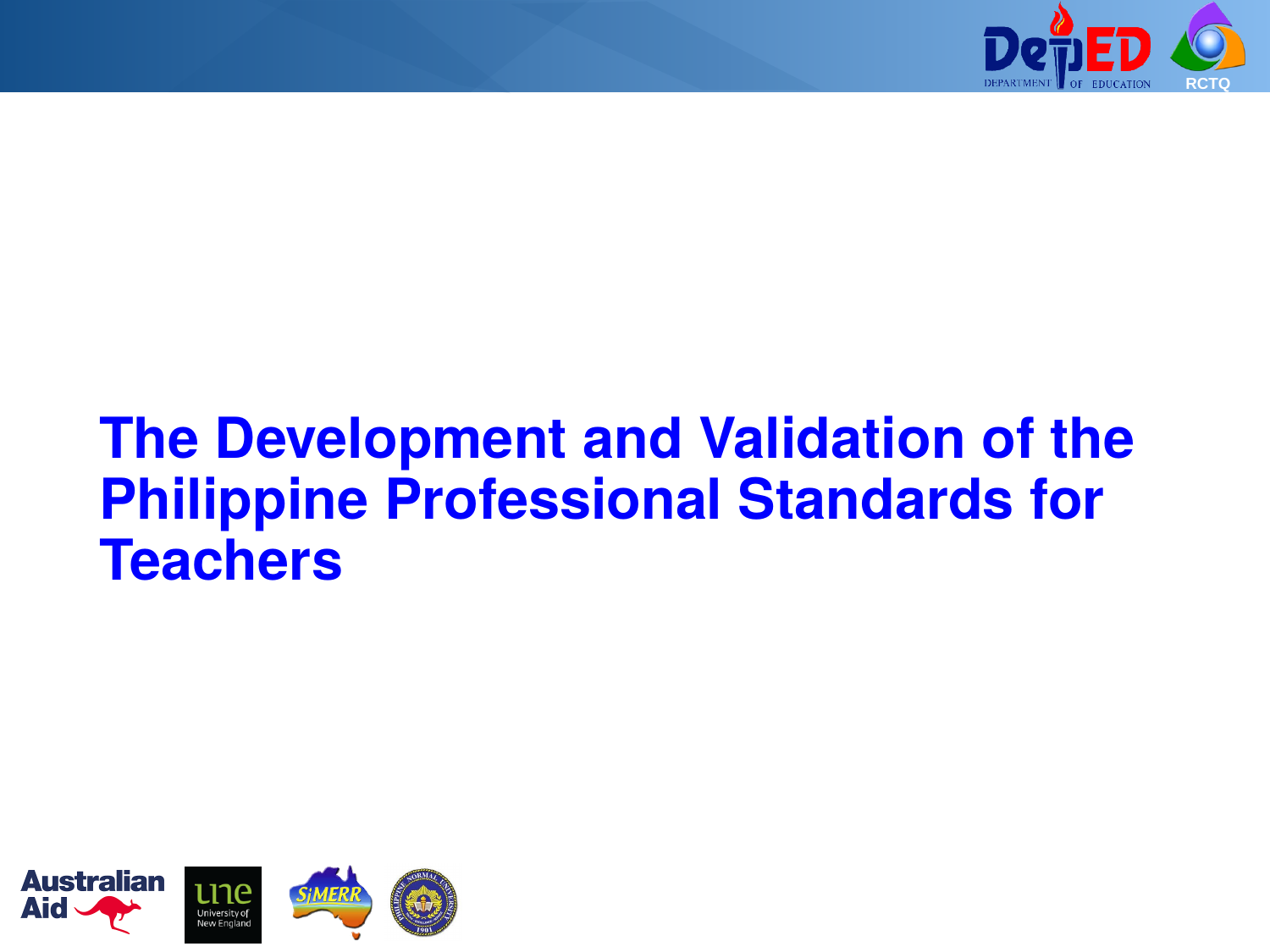

# The Development and Validation of the Philippine Professional Standards for Teachers